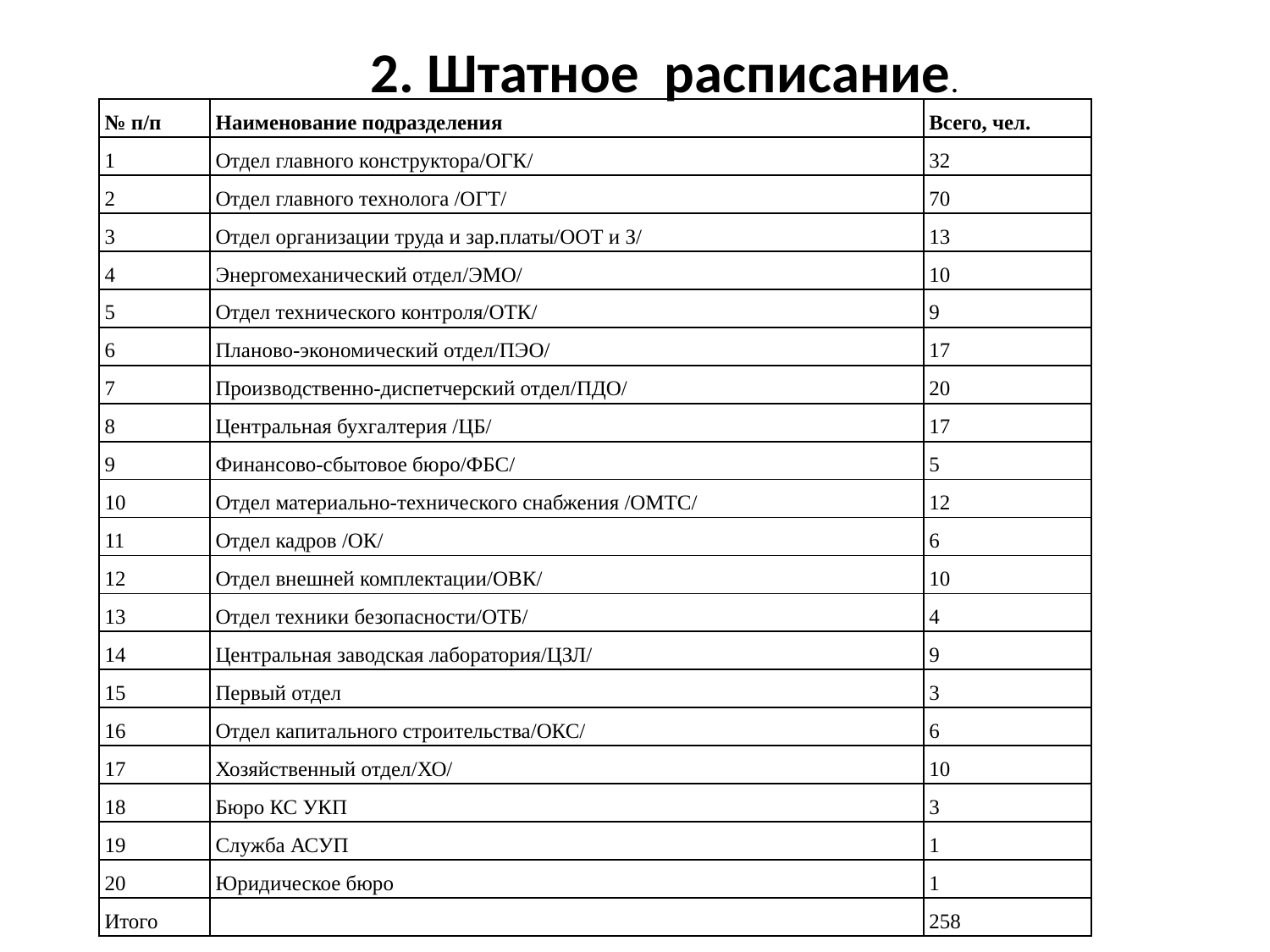

2. Штатное  расписание.
| № п/п | Наименование подразделения | Всего, чел. |
| --- | --- | --- |
| 1 | Отдел главного конструктора/ОГК/ | 32 |
| 2 | Отдел главного технолога /ОГТ/ | 70 |
| 3 | Отдел организации труда и зар.платы/ООТ и З/ | 13 |
| 4 | Энергомеханический отдел/ЭМО/ | 10 |
| 5 | Отдел технического контроля/ОТК/ | 9 |
| 6 | Планово-экономический отдел/ПЭО/ | 17 |
| 7 | Производственно-диспетчерский отдел/ПДО/ | 20 |
| 8 | Центральная бухгалтерия /ЦБ/ | 17 |
| 9 | Финансово-сбытовое бюро/ФБС/ | 5 |
| 10 | Отдел материально-технического снабжения /ОМТС/ | 12 |
| 11 | Отдел кадров /ОК/ | 6 |
| 12 | Отдел внешней комплектации/ОВК/ | 10 |
| 13 | Отдел техники безопасности/ОТБ/ | 4 |
| 14 | Центральная заводская лаборатория/ЦЗЛ/ | 9 |
| 15 | Первый отдел | 3 |
| 16 | Отдел капитального строительства/ОКС/ | 6 |
| 17 | Хозяйственный отдел/ХО/ | 10 |
| 18 | Бюро КС УКП | 3 |
| 19 | Служба АСУП | 1 |
| 20 | Юридическое бюро | 1 |
| Итого |  | 258 |